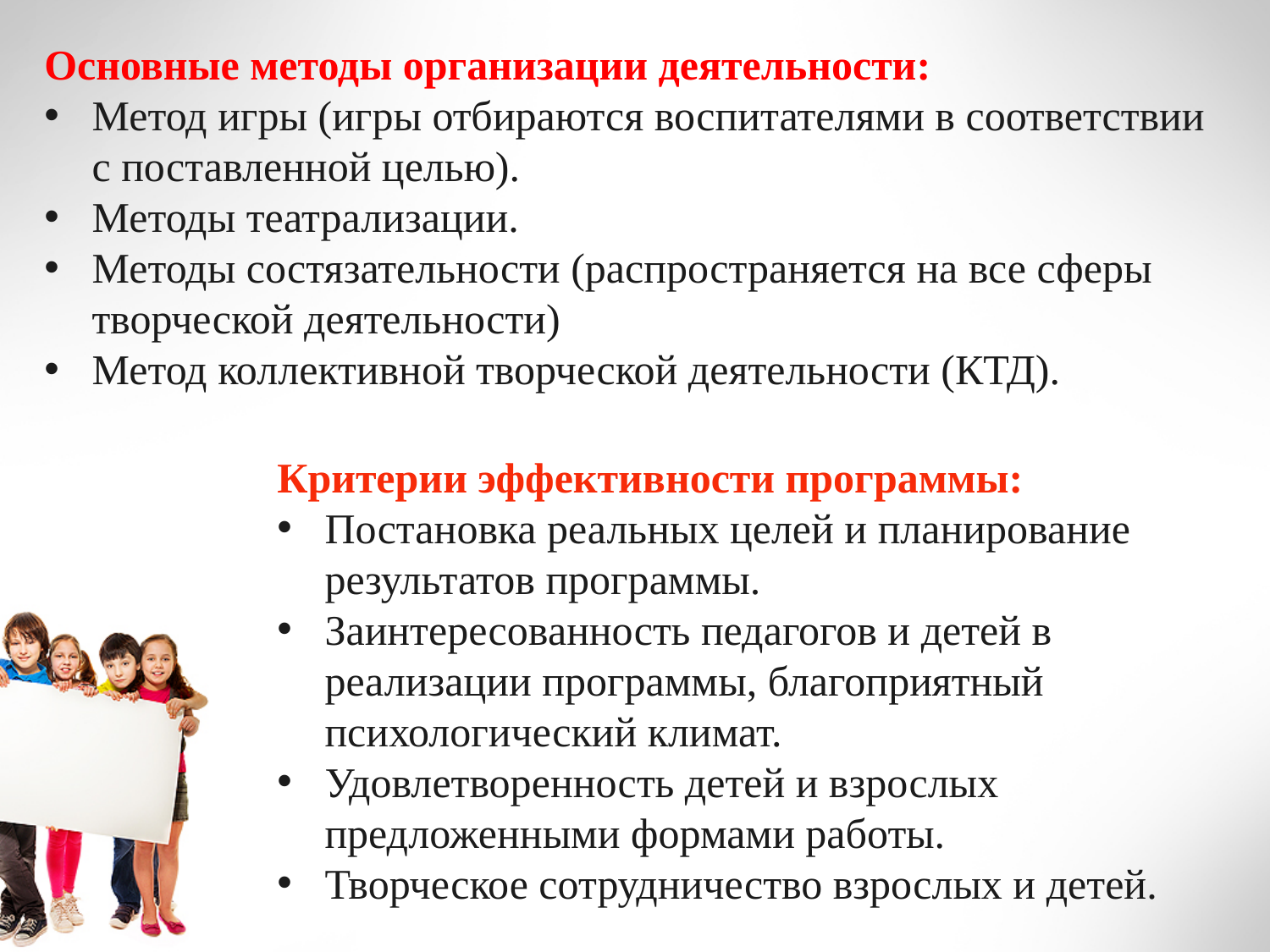

Основные методы организации деятельности:
Метод игры (игры отбираются воспитателями в соответствии с поставленной целью).
Методы театрализации.
Методы состязательности (распространяется на все сферы творческой деятельности)
Метод коллективной творческой деятельности (КТД).
Критерии эффективности программы:
Постановка реальных целей и планирование результатов программы.
Заинтересованность педагогов и детей в реализации программы, благоприятный психологический климат.
Удовлетворенность детей и взрослых предложенными формами работы.
Творческое сотрудничество взрослых и детей.